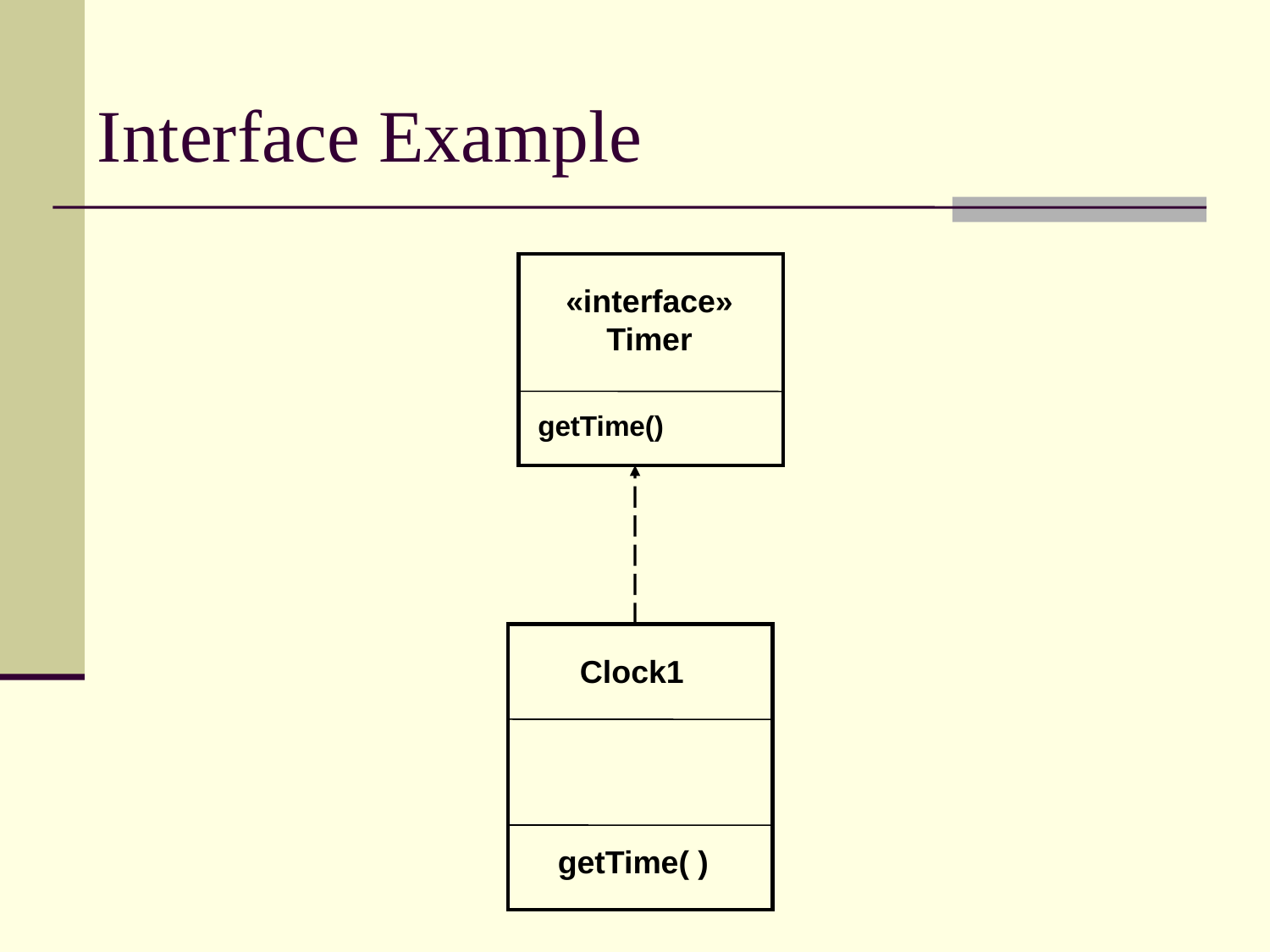

# Interface Example

«interface»
Timer

getTime()

Clock1

getTime( )